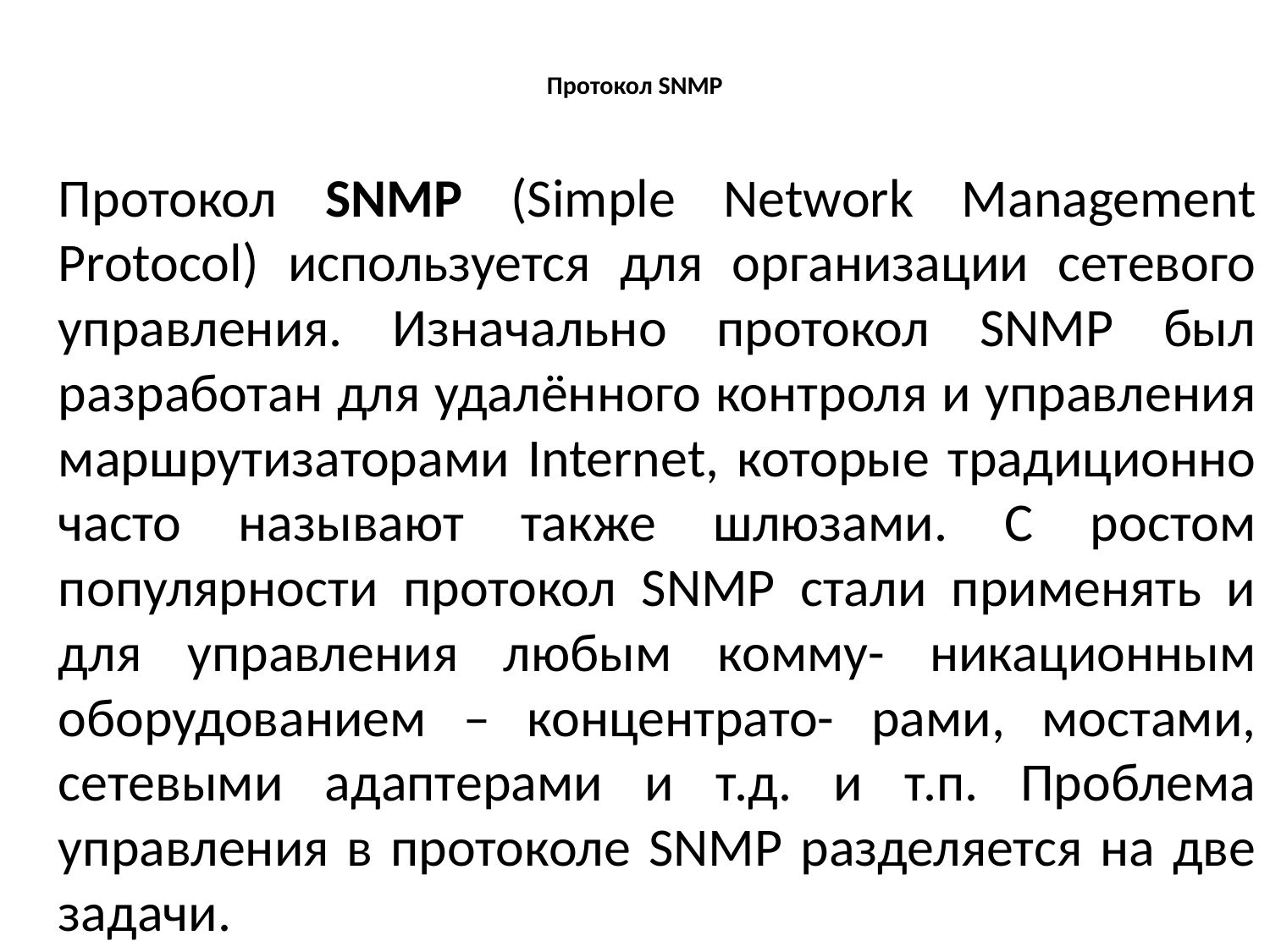

# Протокол SNMP
	Протокол SNMP (Simple Network Management Protocol) используется для организации сетевого управления. Изначально протокол SNMP был разработан для удалённого контроля и управления маршрутизаторами Internet, которые традиционно часто называют также шлюзами. С ростом популярности протокол SNMP стали применять и для управления любым комму- никационным оборудованием – концентрато- рами, мостами, сетевыми адаптерами и т.д. и т.п. Проблема управления в протоколе SNMP разделяется на две задачи.